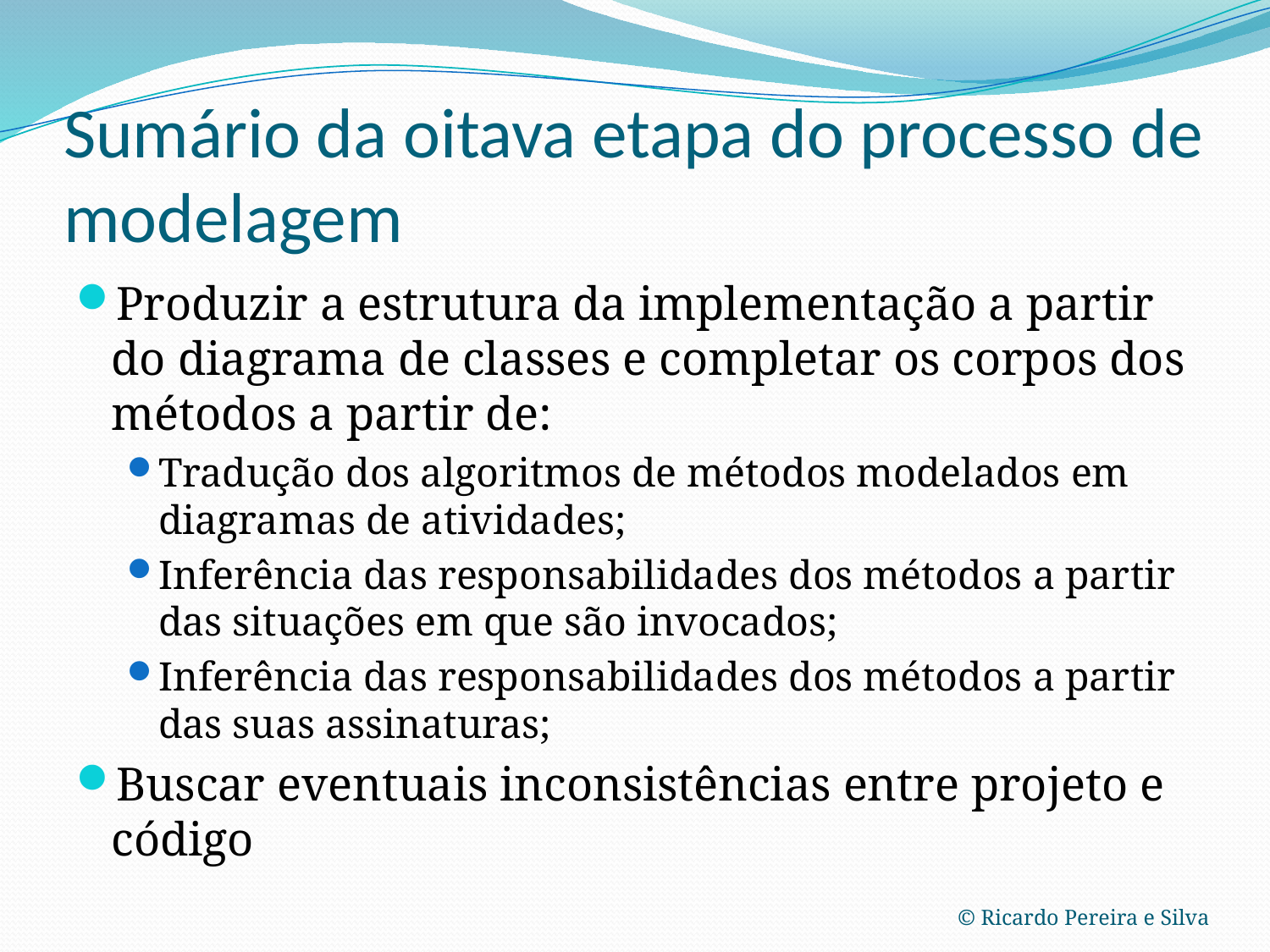

# Sumário da oitava etapa do processo de modelagem
Produzir a estrutura da implementação a partir do diagrama de classes e completar os corpos dos métodos a partir de:
Tradução dos algoritmos de métodos modelados em diagramas de atividades;
Inferência das responsabilidades dos métodos a partir das situações em que são invocados;
Inferência das responsabilidades dos métodos a partir das suas assinaturas;
Buscar eventuais inconsistências entre projeto e código
© Ricardo Pereira e Silva